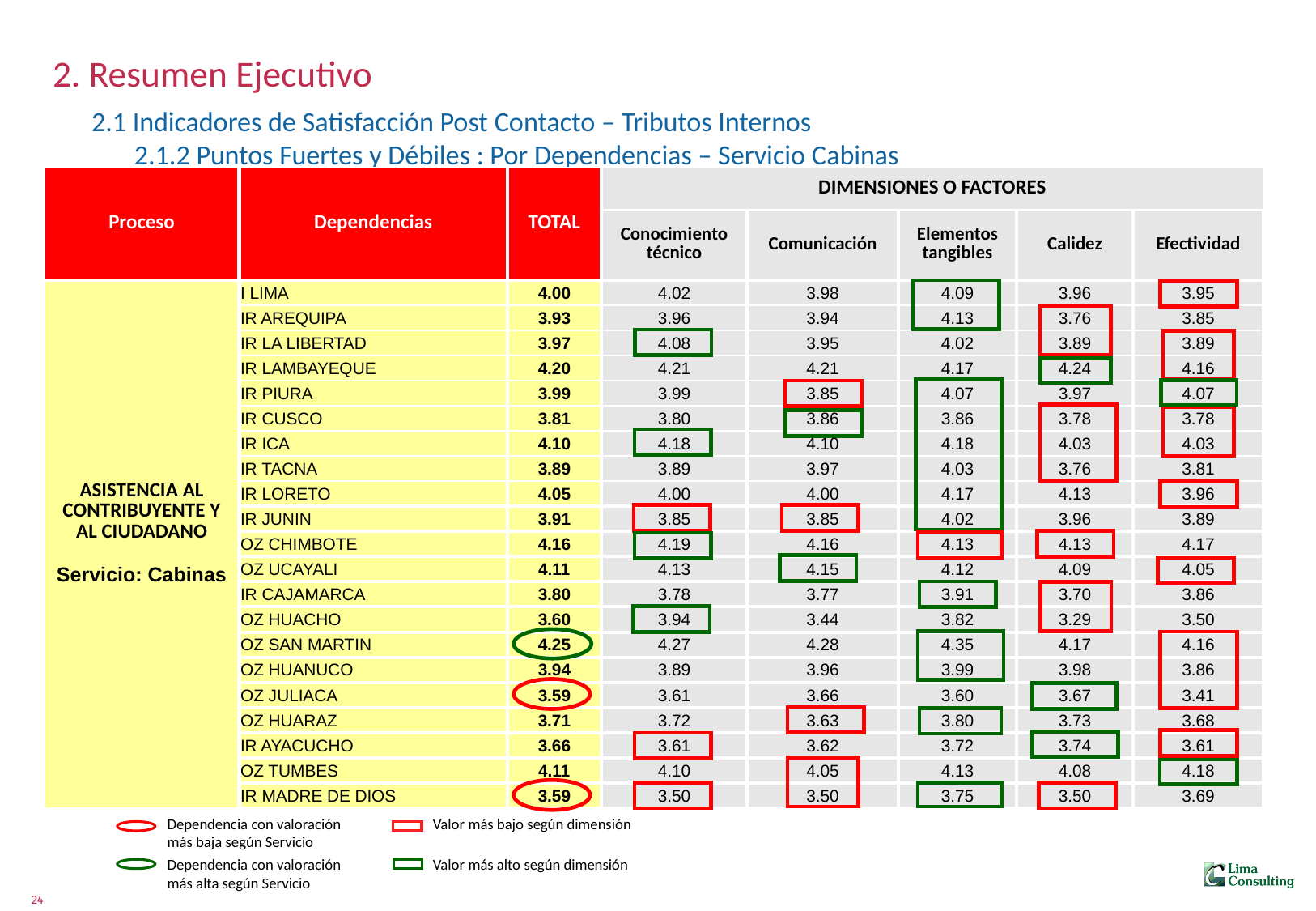

# 2. Resumen Ejecutivo 2.1 Indicadores de Satisfacción Post Contacto – Tributos Internos 2.1.2 Puntos Fuertes y Débiles : Por Dependencias – Servicio Cabinas
| Proceso | Dependencias | TOTAL | DIMENSIONES O FACTORES |  |  |  |  |
| --- | --- | --- | --- | --- | --- | --- | --- |
|  |  |  | Conocimiento técnico | Comunicación | Elementos tangibles | Calidez | Efectividad |
| ASISTENCIA AL CONTRIBUYENTE Y AL CIUDADANO Servicio: Cabinas | I LIMA | 4.00 | 4.02 | 3.98 | 4.09 | 3.96 | 3.95 |
|  | IR AREQUIPA | 3.93 | 3.96 | 3.94 | 4.13 | 3.76 | 3.85 |
|  | IR LA LIBERTAD | 3.97 | 4.08 | 3.95 | 4.02 | 3.89 | 3.89 |
|  | IR LAMBAYEQUE | 4.20 | 4.21 | 4.21 | 4.17 | 4.24 | 4.16 |
|  | IR PIURA | 3.99 | 3.99 | 3.85 | 4.07 | 3.97 | 4.07 |
|  | IR CUSCO | 3.81 | 3.80 | 3.86 | 3.86 | 3.78 | 3.78 |
|  | IR ICA | 4.10 | 4.18 | 4.10 | 4.18 | 4.03 | 4.03 |
|  | IR TACNA | 3.89 | 3.89 | 3.97 | 4.03 | 3.76 | 3.81 |
|  | IR LORETO | 4.05 | 4.00 | 4.00 | 4.17 | 4.13 | 3.96 |
|  | IR JUNIN | 3.91 | 3.85 | 3.85 | 4.02 | 3.96 | 3.89 |
|  | OZ CHIMBOTE | 4.16 | 4.19 | 4.16 | 4.13 | 4.13 | 4.17 |
|  | OZ UCAYALI | 4.11 | 4.13 | 4.15 | 4.12 | 4.09 | 4.05 |
|  | IR CAJAMARCA | 3.80 | 3.78 | 3.77 | 3.91 | 3.70 | 3.86 |
|  | OZ HUACHO | 3.60 | 3.94 | 3.44 | 3.82 | 3.29 | 3.50 |
|  | OZ SAN MARTIN | 4.25 | 4.27 | 4.28 | 4.35 | 4.17 | 4.16 |
|  | OZ HUANUCO | 3.94 | 3.89 | 3.96 | 3.99 | 3.98 | 3.86 |
|  | OZ JULIACA | 3.59 | 3.61 | 3.66 | 3.60 | 3.67 | 3.41 |
|  | OZ HUARAZ | 3.71 | 3.72 | 3.63 | 3.80 | 3.73 | 3.68 |
|  | IR AYACUCHO | 3.66 | 3.61 | 3.62 | 3.72 | 3.74 | 3.61 |
|  | OZ TUMBES | 4.11 | 4.10 | 4.05 | 4.13 | 4.08 | 4.18 |
|  | IR MADRE DE DIOS | 3.59 | 3.50 | 3.50 | 3.75 | 3.50 | 3.69 |

Dependencia con valoración más baja según Servicio
Valor más bajo según dimensión

Dependencia con valoración más alta según Servicio
Valor más alto según dimensión